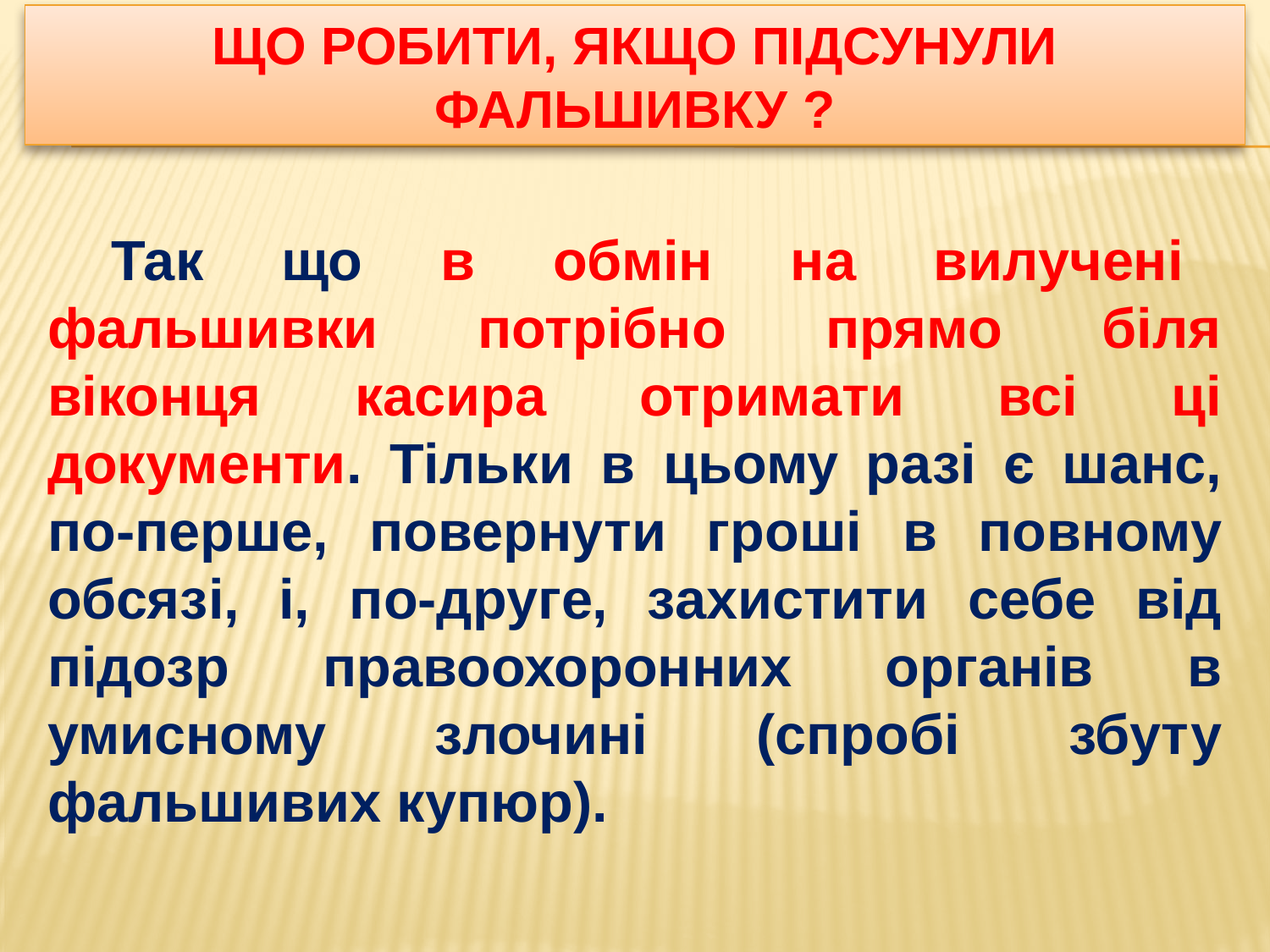

ЩО РОБИТИ, ЯКЩО ПІДСУНУЛИ ФАЛЬШИВКУ ?
Так  що  в  обмін  на  вилучені  фальшивки  потрібно  прямо  біля віконця касира отримати всі ці документи. Тільки в цьому разі є шанс, по-перше, повернути гроші в повному обсязі, і, по-друге, захистити себе від підозр правоохоронних органів в умисному злочині (спробі збуту фальшивих купюр).